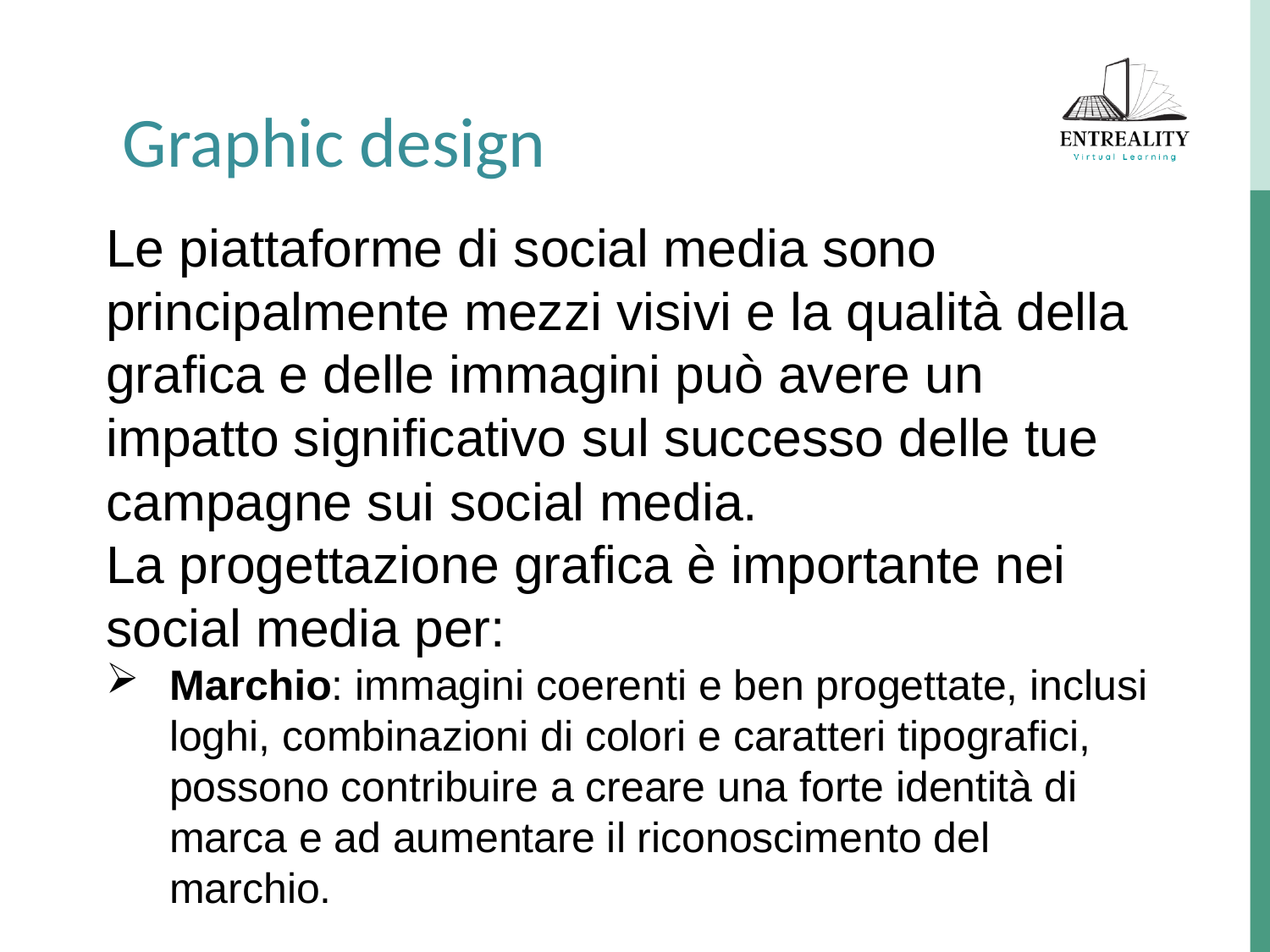

Graphic design
Le piattaforme di social media sono principalmente mezzi visivi e la qualità della grafica e delle immagini può avere un impatto significativo sul successo delle tue campagne sui social media.
La progettazione grafica è importante nei social media per:
Marchio: immagini coerenti e ben progettate, inclusi loghi, combinazioni di colori e caratteri tipografici, possono contribuire a creare una forte identità di marca e ad aumentare il riconoscimento del marchio.